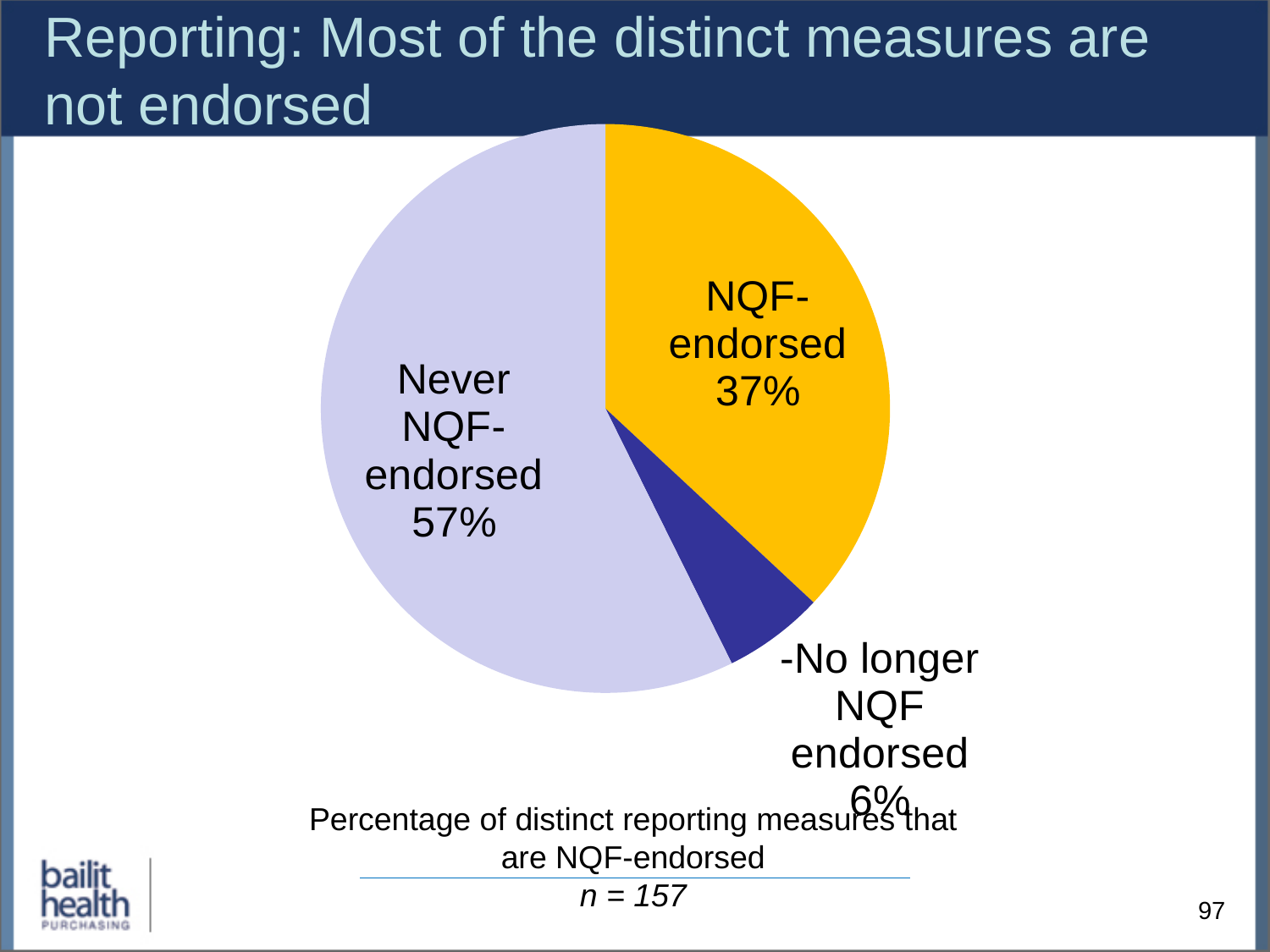

# Reporting: Most of the distinct measures are not endorsed

### Chart

| Category | Column1 |
|---|---|
| NQF endorsed | 58.0 |
| No longer NQF endorsed | 9.0 |
| Never NQF endorsed | 90.0 |
Percentage of distinct reporting measures that are NQF-endorsed
n = 157
97